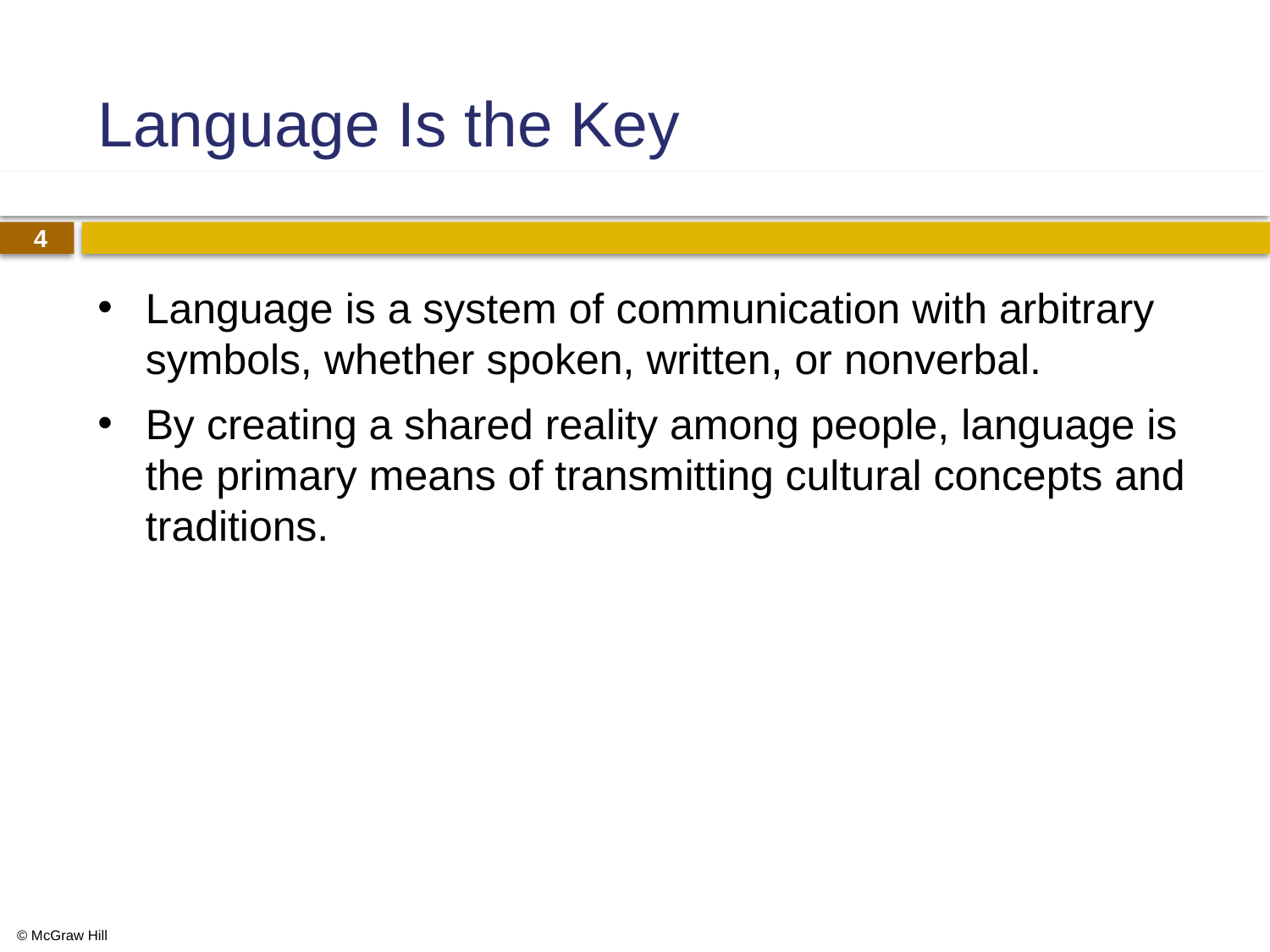

# Language Is the Key
Language is a system of communication with arbitrary symbols, whether spoken, written, or nonverbal.
By creating a shared reality among people, language is the primary means of transmitting cultural concepts and traditions.